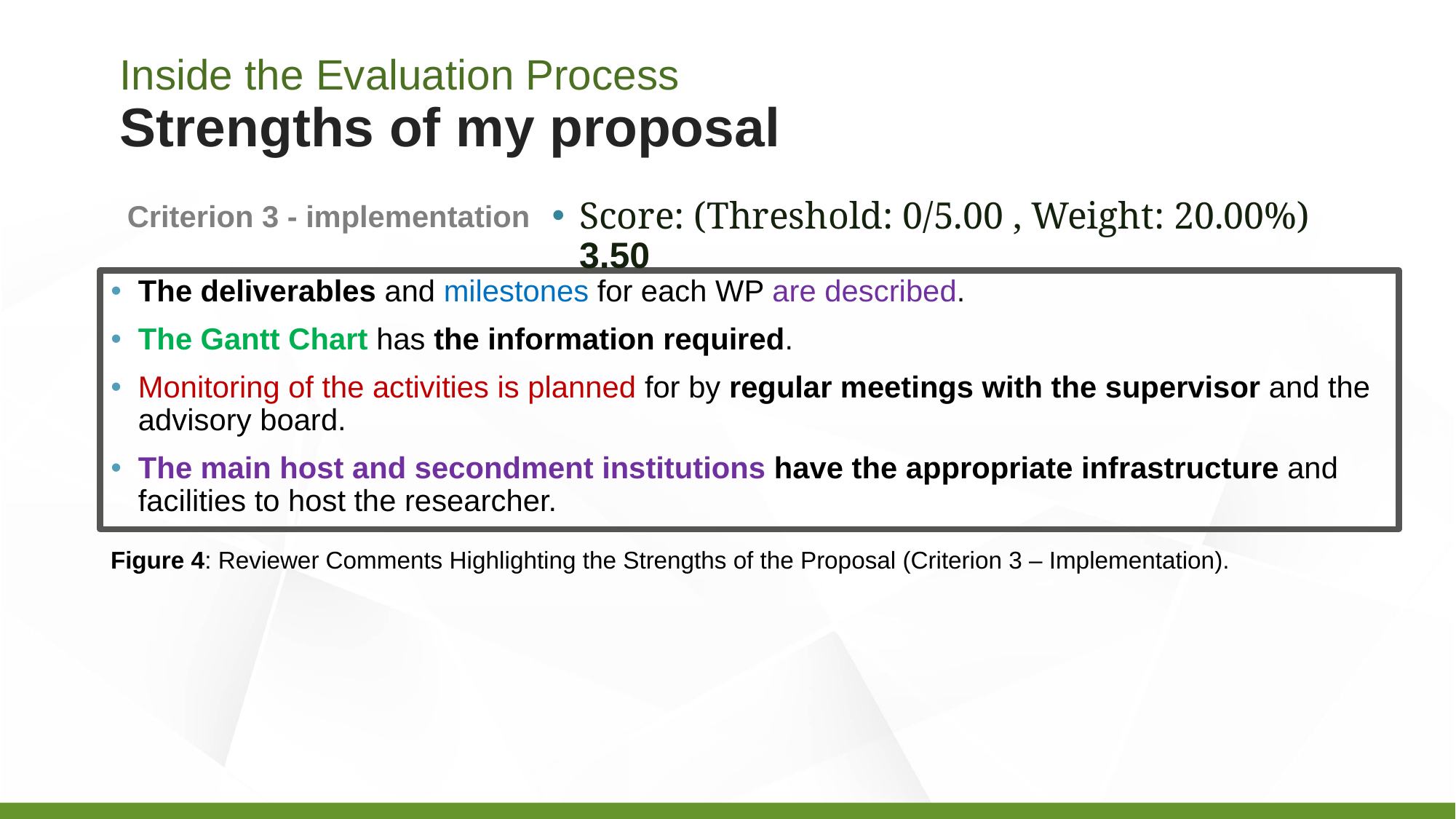

# Inside the Evaluation Process Strengths of my proposal
Score: (Threshold: 0/5.00 , Weight: 20.00%) 3.50
Criterion 3 - implementation

The deliverables and milestones for each WP are described.
The Gantt Chart has the information required.
Monitoring of the activities is planned for by regular meetings with the supervisor and the advisory board.
The main host and secondment institutions have the appropriate infrastructure and facilities to host the researcher.
Figure 4: Reviewer Comments Highlighting the Strengths of the Proposal (Criterion 3 – Implementation).